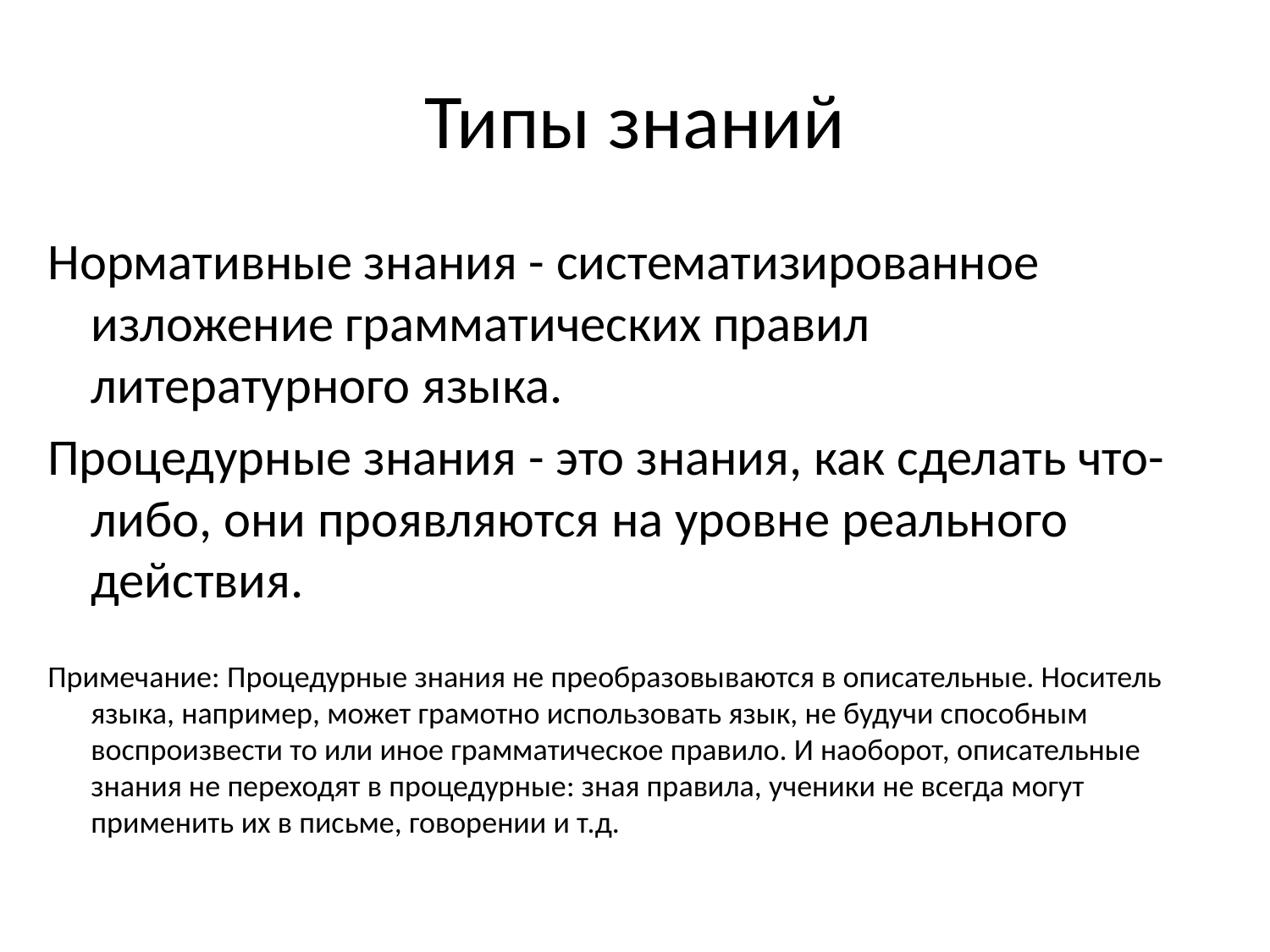

# Типы знаний
Нормативные знания - систематизированное изложение грамматических правил литературного языка.
Процедурные знания - это знания, как сделать что-либо, они проявляются на уровне реального действия.

Примечание: Процедурные знания не преобразовываются в описательные. Носитель языка, например, может грамотно использовать язык, не будучи способным воспроизвести то или иное грамматическое правило. И наоборот, описательные знания не переходят в процедурные: зная правила, ученики не всегда могут применить их в письме, говорении и т.д.